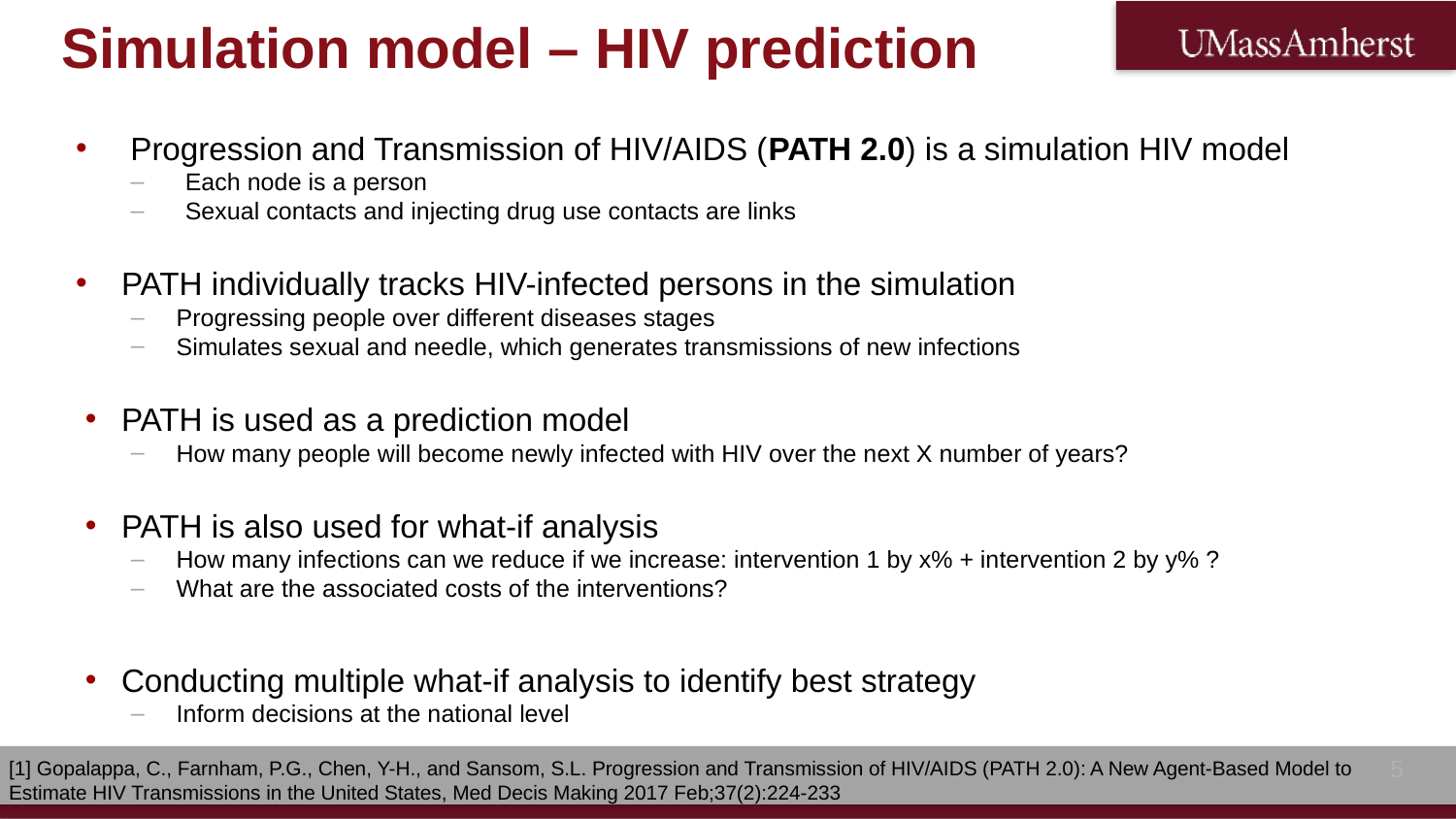

# Simulation model – HIV prediction

Progression and Transmission of HIV/AIDS (PATH 2.0) is a simulation HIV model
Each node is a person
Sexual contacts and injecting drug use contacts are links

PATH individually tracks HIV-infected persons in the simulation
Progressing people over different diseases stages
Simulates sexual and needle, which generates transmissions of new infections

PATH is used as a prediction model
How many people will become newly infected with HIV over the next X number of years?

PATH is also used for what-if analysis
How many infections can we reduce if we increase: intervention 1 by x% + intervention 2 by y% ?
What are the associated costs of the interventions?

Conducting multiple what-if analysis to identify best strategy
Inform decisions at the national level

5
[1] Gopalappa, C., Farnham, P.G., Chen, Y-H., and Sansom, S.L. Progression and Transmission of HIV/AIDS (PATH 2.0): A New Agent-Based Model to Estimate HIV Transmissions in the United States, Med Decis Making 2017 Feb;37(2):224-233